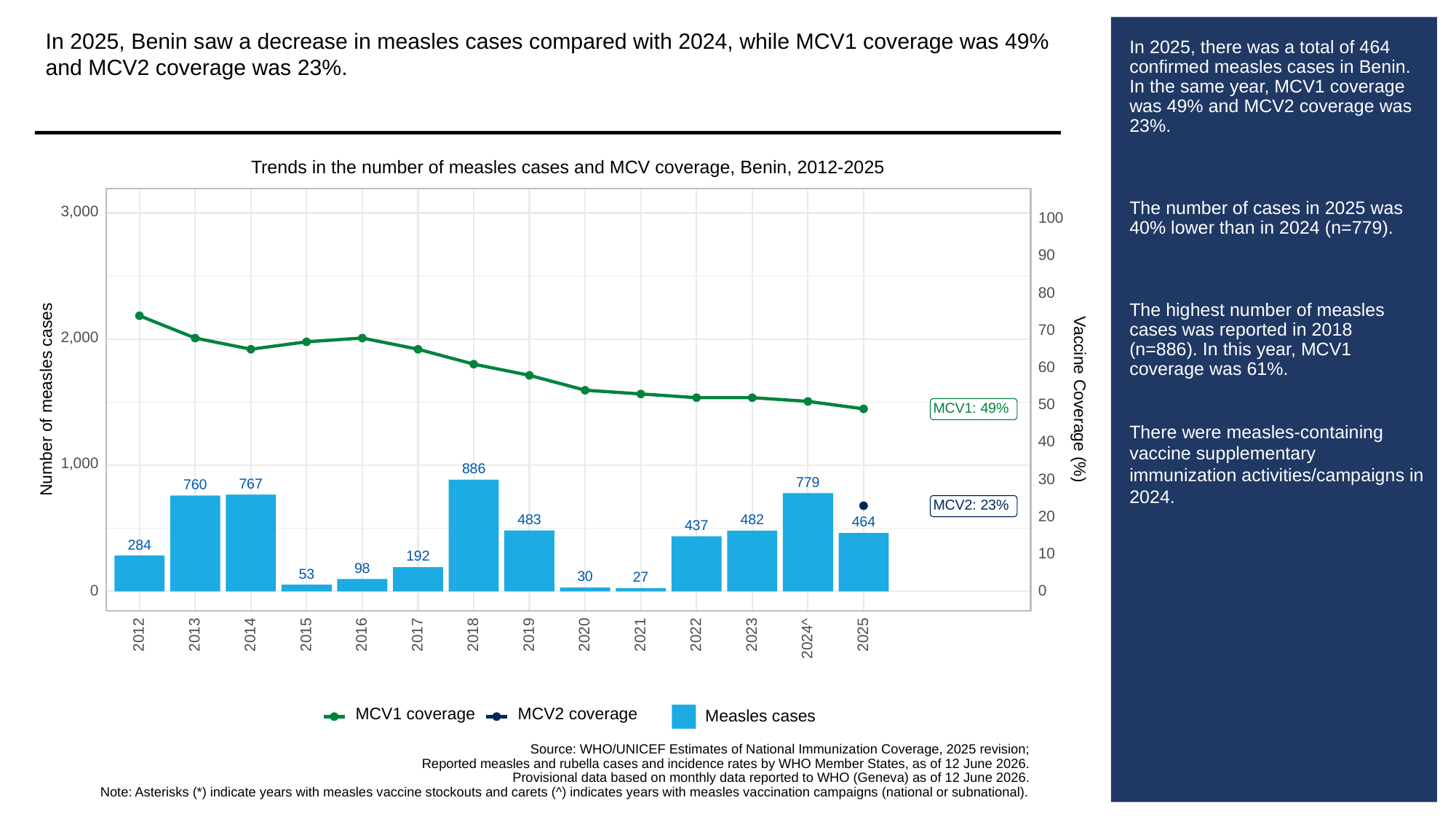

In 2025, Benin saw a decrease in measles cases compared with 2024, while MCV1 coverage was 49% and MCV2 coverage was 23%.
# In 2025, there was a total of 464 confirmed measles cases in Benin. In the same year, MCV1 coverage was 49% and MCV2 coverage was 23%.

The number of cases in 2025 was 40% lower than in 2024 (n=779).

The highest number of measles cases was reported in 2018 (n=886). In this year, MCV1 coverage was 61%.

There were measles-containing vaccine supplementary immunization activities/campaigns in 2024.

Trends in the number of measles cases and MCV coverage, Benin, 2012-2025

3,000

100
90

80

70
2,000

60

Vaccine Coverage (%)
Number of measles cases

50

MCV1: 49%

40
1,000
886

30
779
767

760

MCV2: 23%

20
483
482
464
437

284
10
192

98

53
30
27

0
0

2013
2023
2012
2014
2015
2016
2017
2018
2019
2020
2021
2022
2025
2024^

MCV1 coverage
MCV2 coverage
Measles cases

Source: WHO/UNICEF Estimates of National Immunization Coverage, 2025 revision;
Reported measles and rubella cases and incidence rates by WHO Member States, as of 12 June 2026.
Provisional data based on monthly data reported to WHO (Geneva) as of 12 June 2026.
Note: Asterisks (*) indicate years with measles vaccine stockouts and carets (^) indicates years with measles vaccination campaigns (national or subnational).